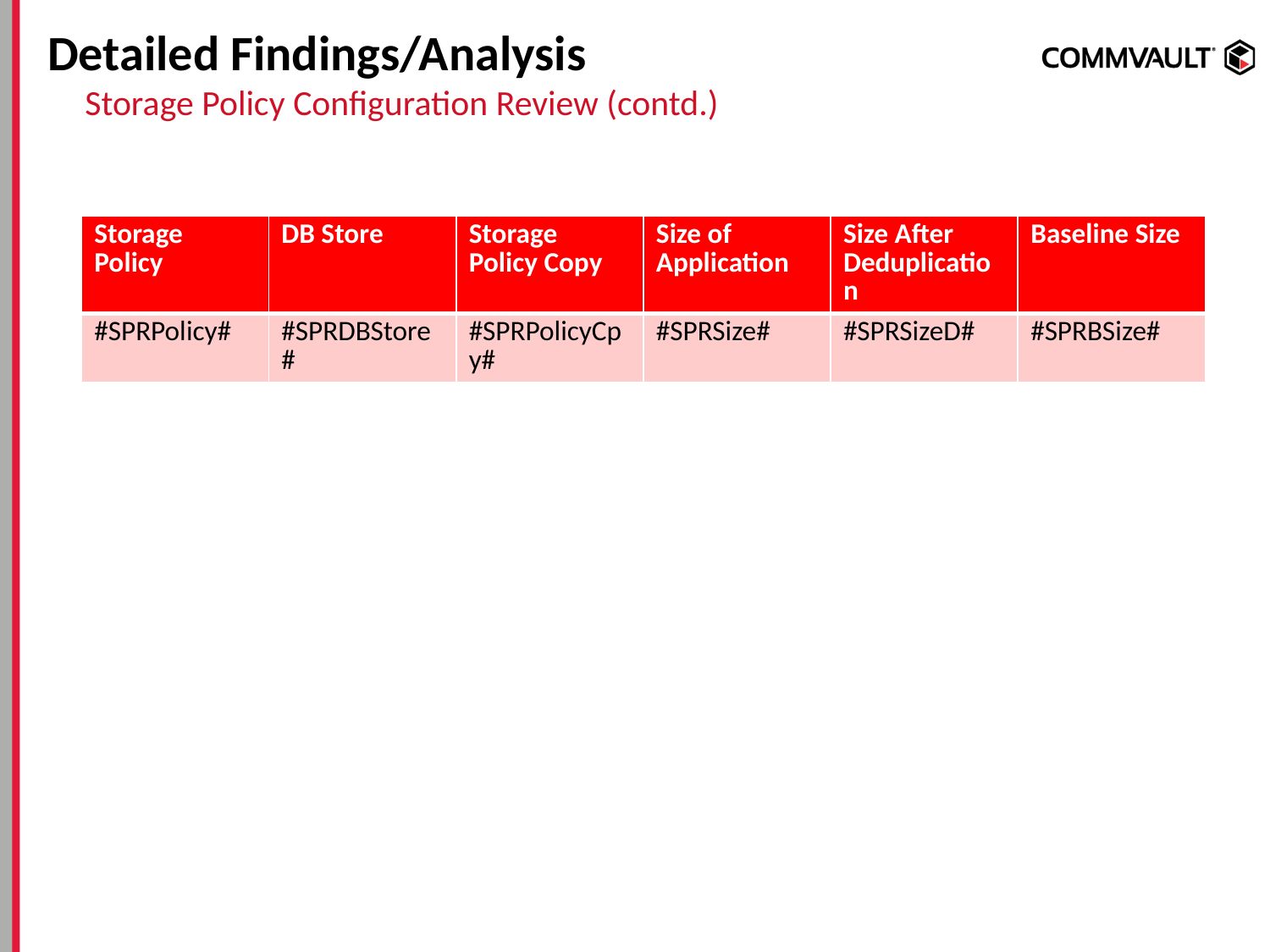

# Detailed Findings/Analysis
Storage Policy Configuration Review (contd.)

| Storage Policy | DB Store | Storage Policy Copy | Size of Application | Size After Deduplication | Baseline Size |
| --- | --- | --- | --- | --- | --- |
| #SPRPolicy# | #SPRDBStore# | #SPRPolicyCpy# | #SPRSize# | #SPRSizeD# | #SPRBSize# |